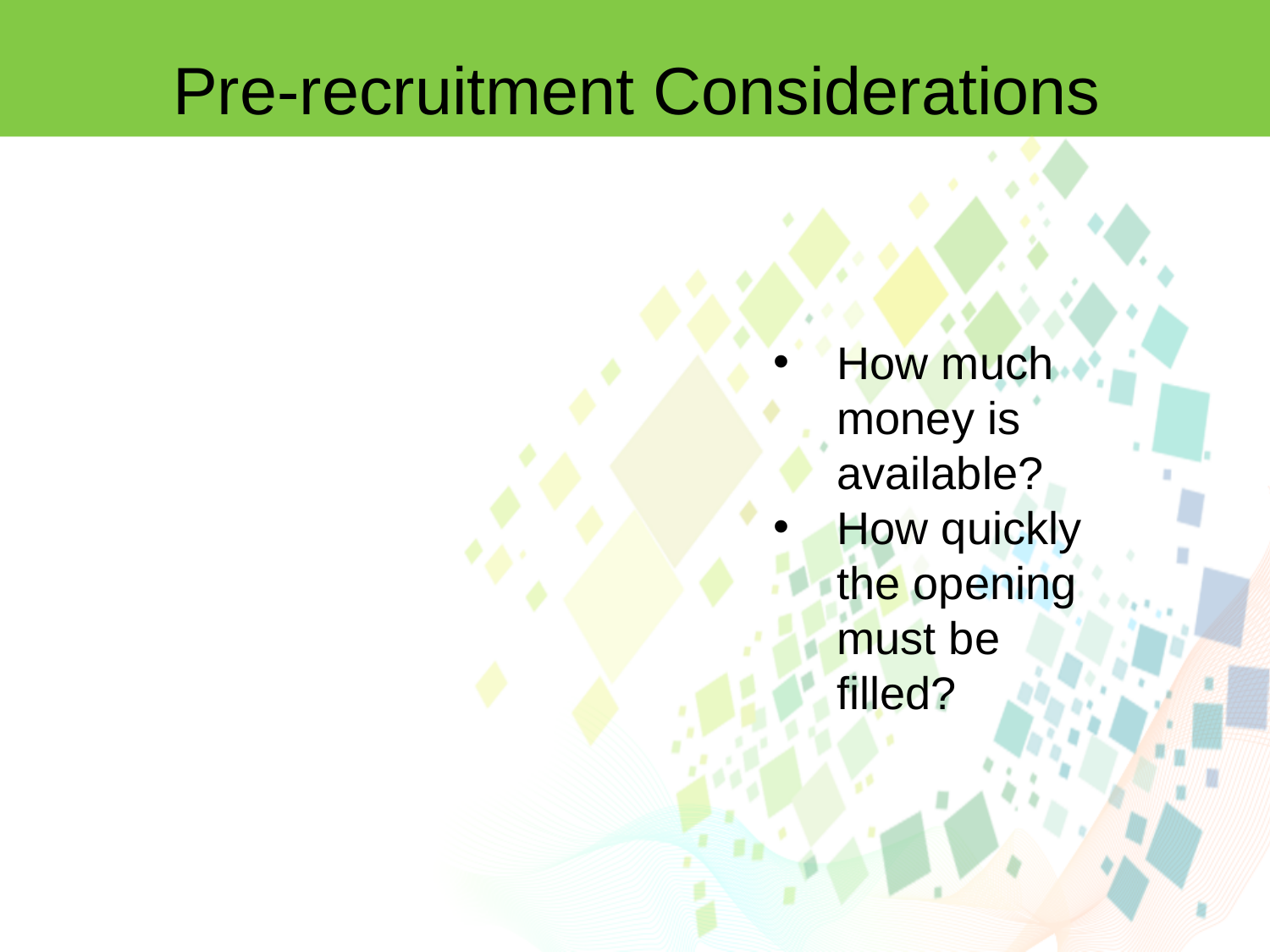

Pre-recruitment Considerations
How much money is available?
How quickly the opening must be filled?